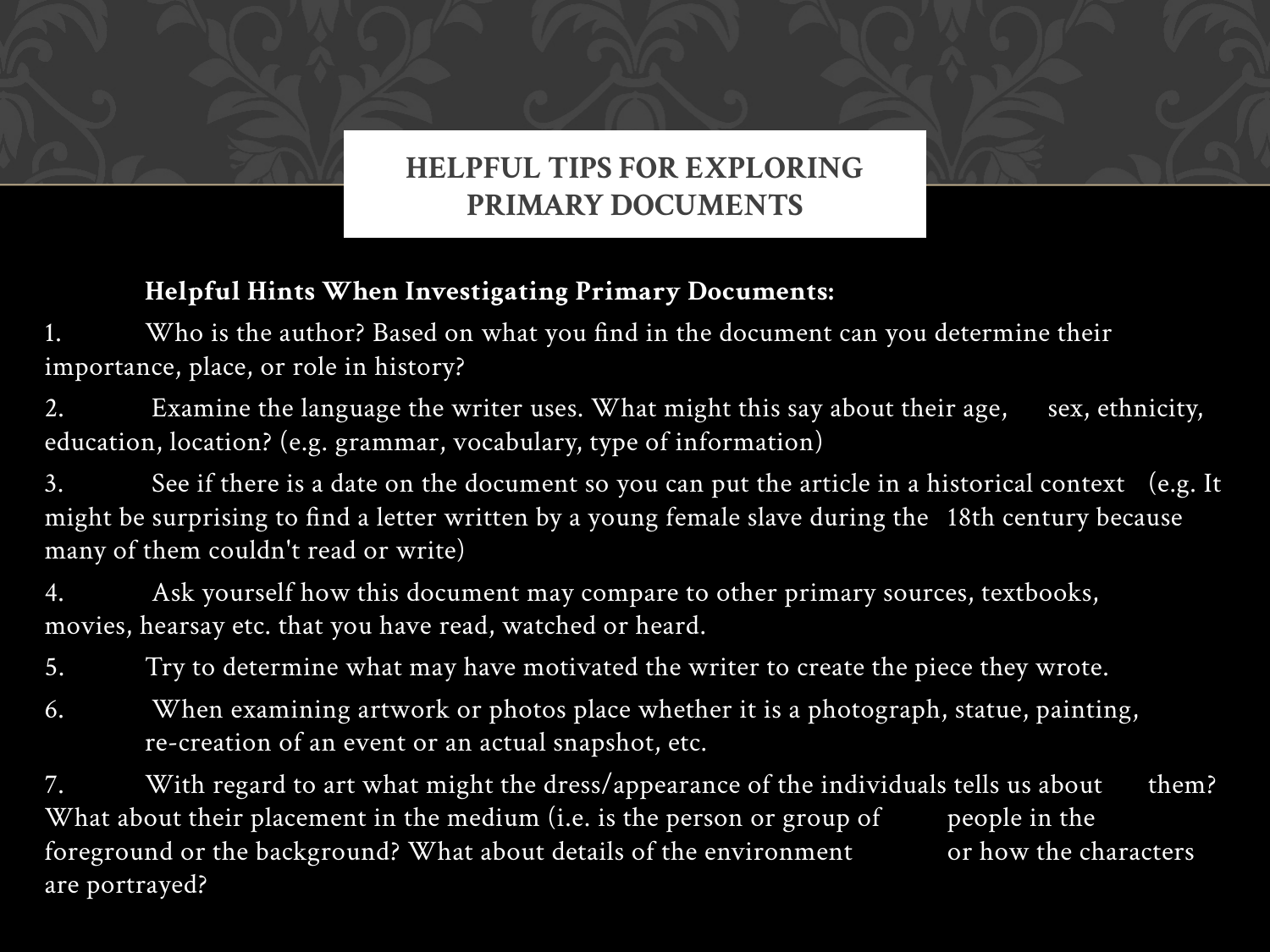

# Helpful tips for exploring primary documents
	Helpful Hints When Investigating Primary Documents:
1. 	Who is the author? Based on what you find in the document can you determine their 	importance, place, or role in history?
2.	 Examine the language the writer uses. What might this say about their age, 	sex, ethnicity, education, location? (e.g. grammar, vocabulary, type of information)
3.	 See if there is a date on the document so you can put the article in a historical context 	(e.g. It might be surprising to find a letter written by a young female slave during the 	18th century because many of them couldn't read or write)
4.	 Ask yourself how this document may compare to other primary sources, textbooks, 	movies, hearsay etc. that you have read, watched or heard.
5. 	Try to determine what may have motivated the writer to create the piece they wrote.
6.	 When examining artwork or photos place whether it is a photograph, statue, painting, 	re-creation of an event or an actual snapshot, etc.
7. 	With regard to art what might the dress/appearance of the individuals tells us about 	them? What about their placement in the medium (i.e. is the person or group of 	people in the foreground or the background? What about details of the environment 	or how the characters are portrayed?